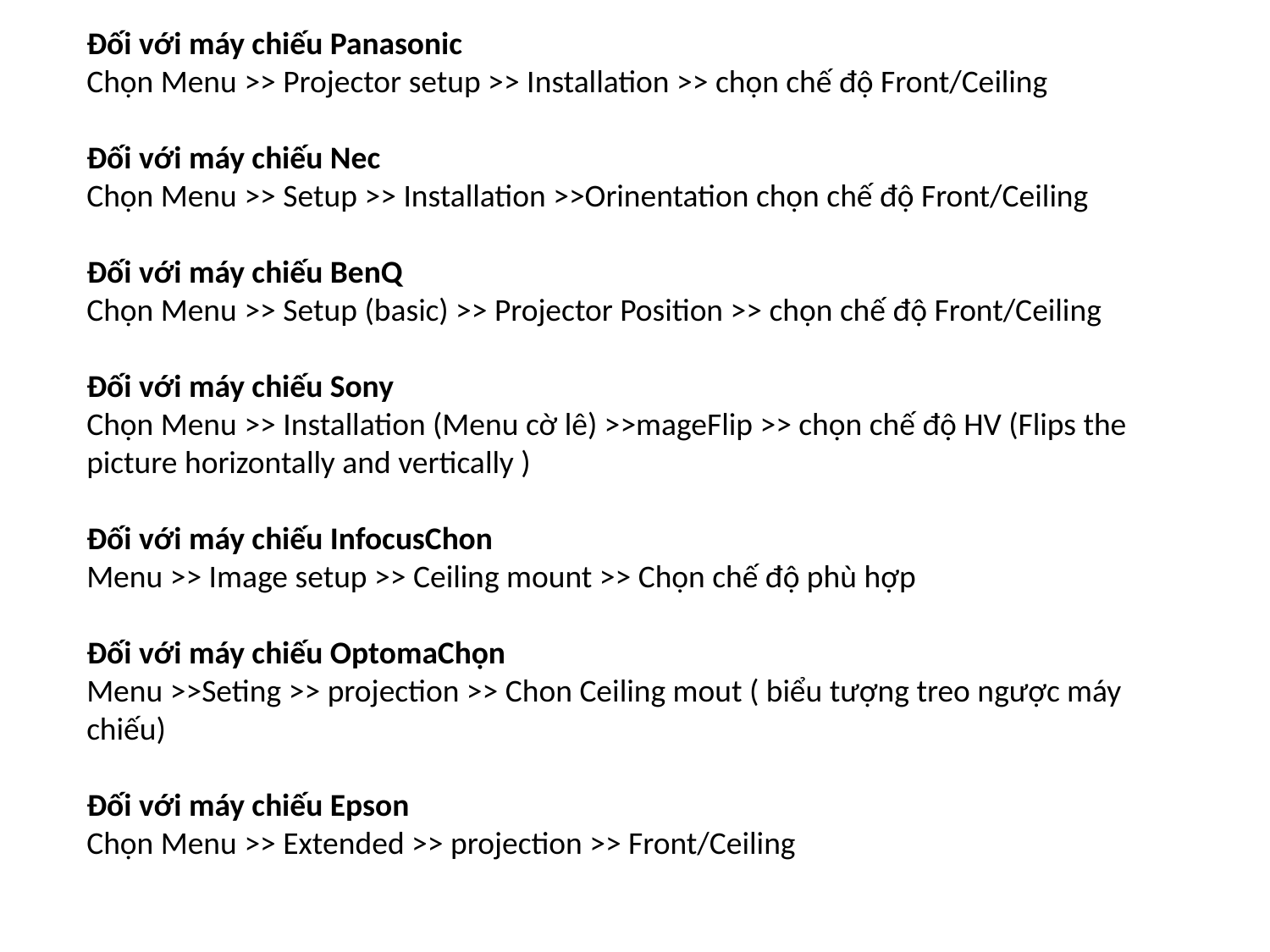

Đối với máy chiếu Panasonic
Chọn Menu >> Projector setup >> Installation >> chọn chế độ Front/Ceiling
Đối với máy chiếu Nec
Chọn Menu >> Setup >> Installation >>Orinentation chọn chế độ Front/Ceiling
Đối với máy chiếu BenQ
Chọn Menu >> Setup (basic) >> Projector Position >> chọn chế độ Front/Ceiling
Đối với máy chiếu Sony
Chọn Menu >> Installation (Menu cờ lê) >>mageFlip >> chọn chế độ HV (Flips the picture horizontally and vertically )
Đối với máy chiếu InfocusChon 
Menu >> Image setup >> Ceiling mount >> Chọn chế độ phù hợp
Đối với máy chiếu OptomaChọn 
Menu >>Seting >> projection >> Chon Ceiling mout ( biểu tượng treo ngược máy chiếu)
Đối với máy chiếu Epson
Chọn Menu >> Extended >> projection >> Front/Ceiling